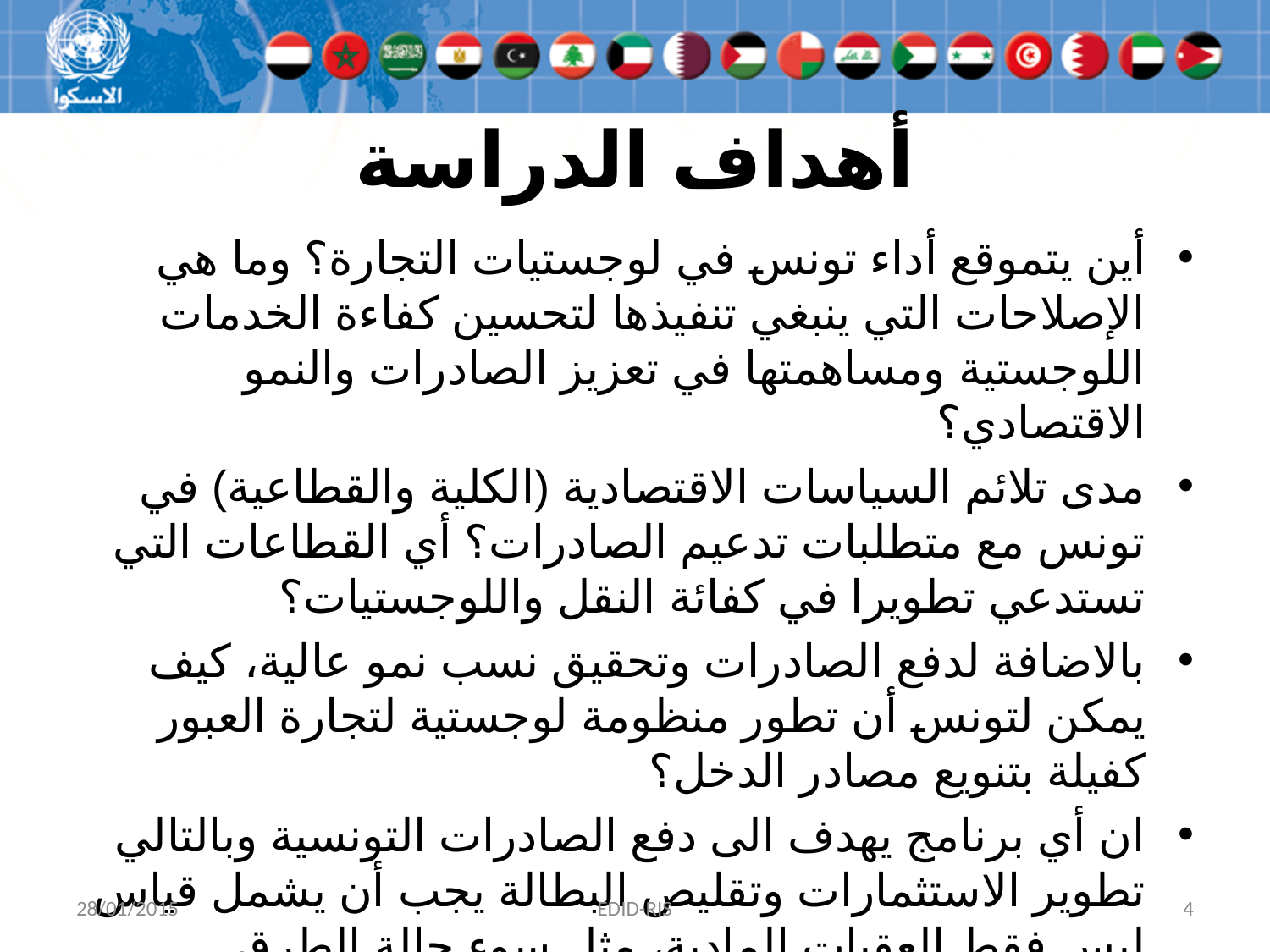

# أهداف الدراسة
أين يتموقع أداء تونس في لوجستيات التجارة؟ وما هي الإصلاحات التي ينبغي تنفيذها لتحسين كفاءة الخدمات اللوجستية ومساهمتها في تعزيز الصادرات والنمو الاقتصادي؟
مدى تلائم السياسات الاقتصادية (الكلية والقطاعية) في تونس مع متطلبات تدعيم الصادرات؟ أي القطاعات التي تستدعي تطويرا في كفائة النقل واللوجستيات؟
بالاضافة لدفع الصادرات وتحقيق نسب نمو عالية، كيف يمكن لتونس أن تطور منظومة لوجستية لتجارة العبور كفيلة بتنويع مصادر الدخل؟
ان أي برنامج يهدف الى دفع الصادرات التونسية وبالتالي تطوير الاستثمارات وتقليص البطالة يجب أن يشمل قياس ليس فقط العقبات المادية، مثل سوء حالة الطرق وازدحام الموانئ، ولكن العقبات الغير مادية كالبيروقراطية والسياسات الاقتصادية المختلفة والتي قد تكون في العديد من الحالات تعسفية وغير فعالة.

28/01/2015
EDID-RIS
4